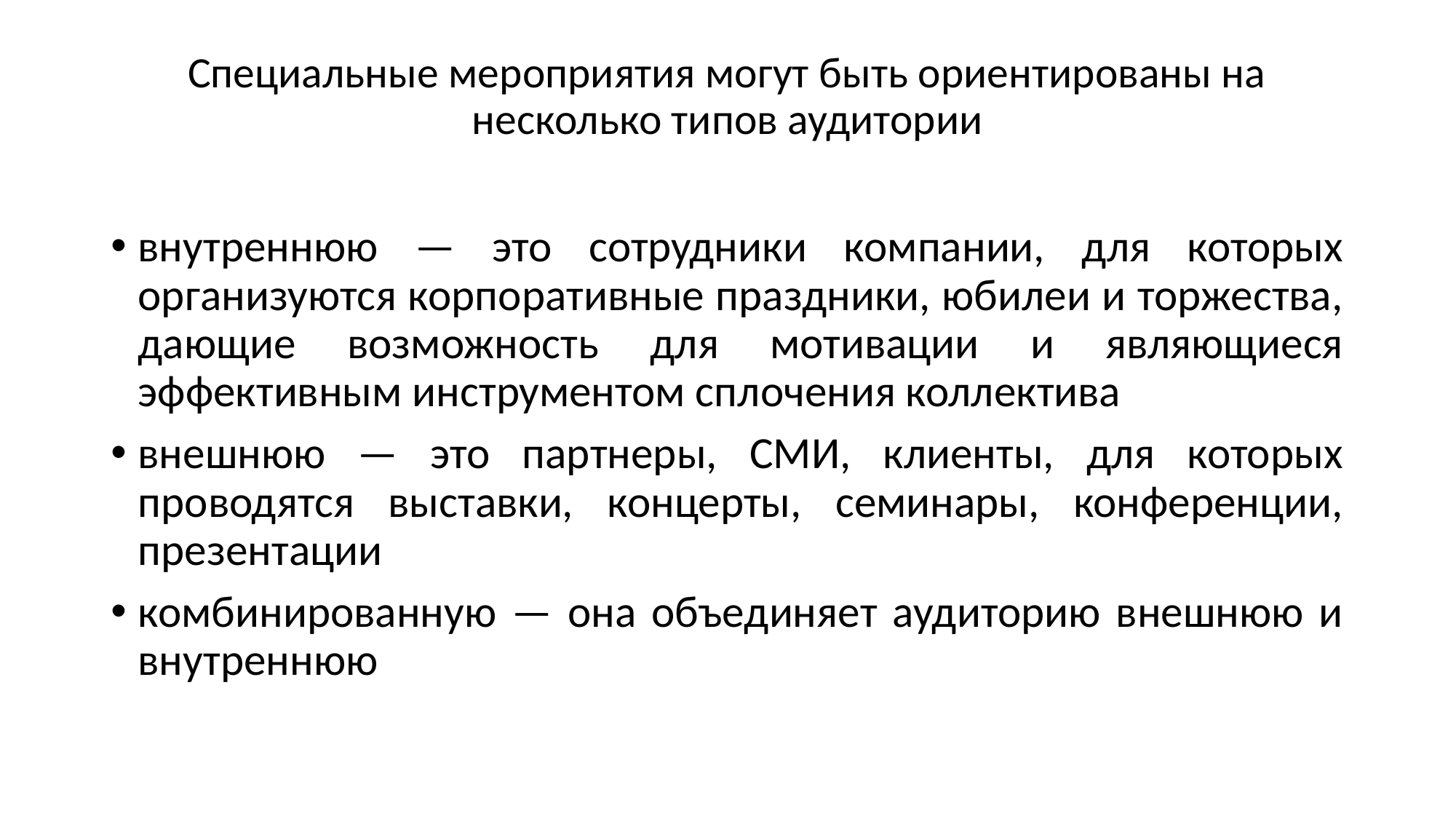

# Специальные мероприятия могут быть ориентированы на несколько типов аудитории
внутреннюю — это сотрудники компании, для которых организуются корпоративные праздники, юбилеи и торжества, дающие возможность для мотивации и являющиеся эффективным инструментом сплочения коллектива
внешнюю — это партнеры, СМИ, клиенты, для которых проводятся выставки, концерты, семинары, конференции, презентации
комбинированную — она объединяет аудиторию внешнюю и внутреннюю